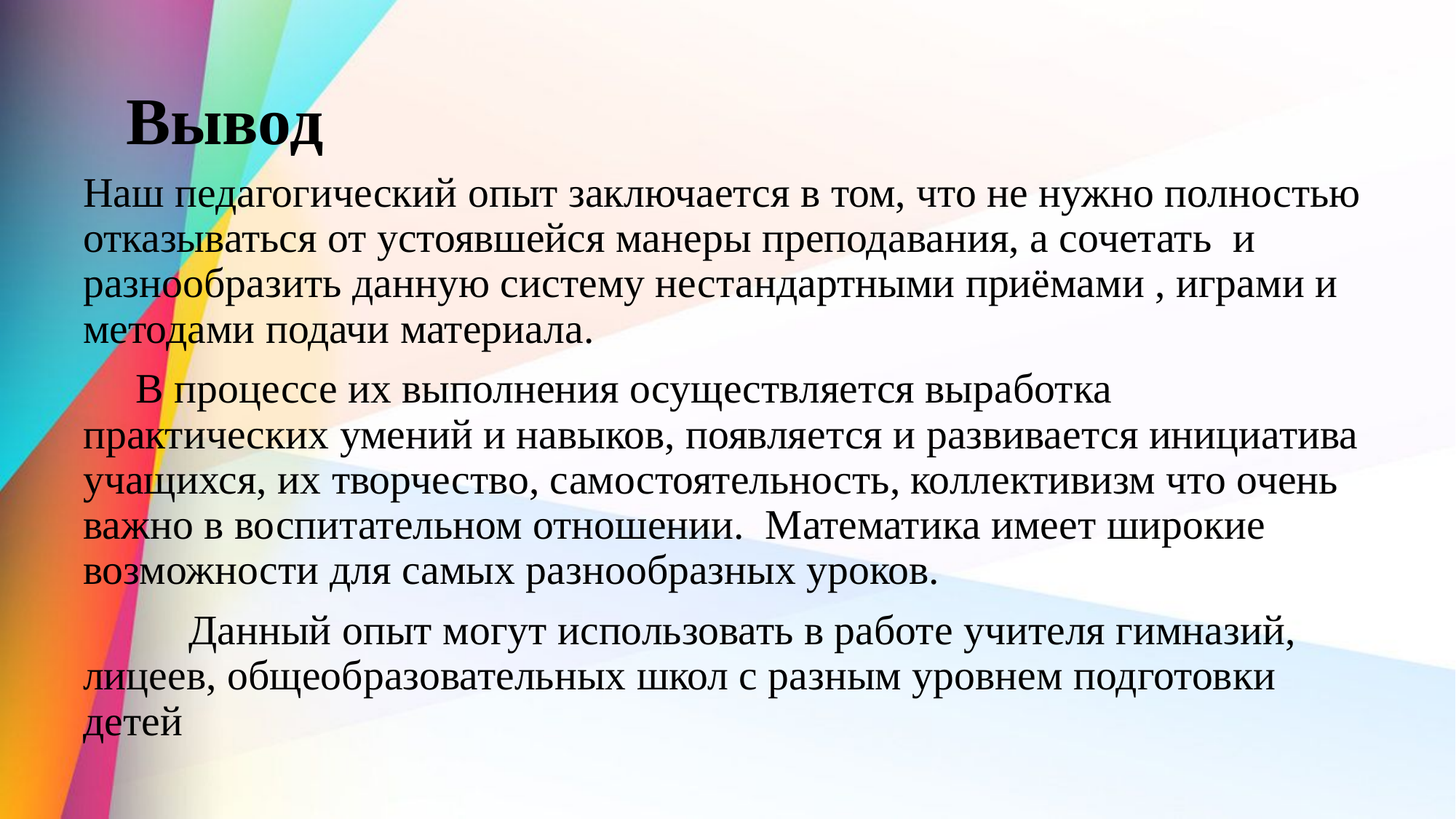

# Вывод
Наш педагогический опыт заключается в том, что не нужно полностью отказываться от устоявшейся манеры преподавания, а сочетать  и разнообразить данную систему нестандартными приёмами , играми и методами подачи материала.
     В процессе их выполнения осуществляется выработка практических умений и навыков, появляется и развивается инициатива учащихся, их творчество, самостоятельность, коллективизм что очень важно в воспитательном отношении.  Математика имеет широкие возможности для самых разнообразных уроков.
          Данный опыт могут использовать в работе учителя гимназий, лицеев, общеобразовательных школ с разным уровнем подготовки детей